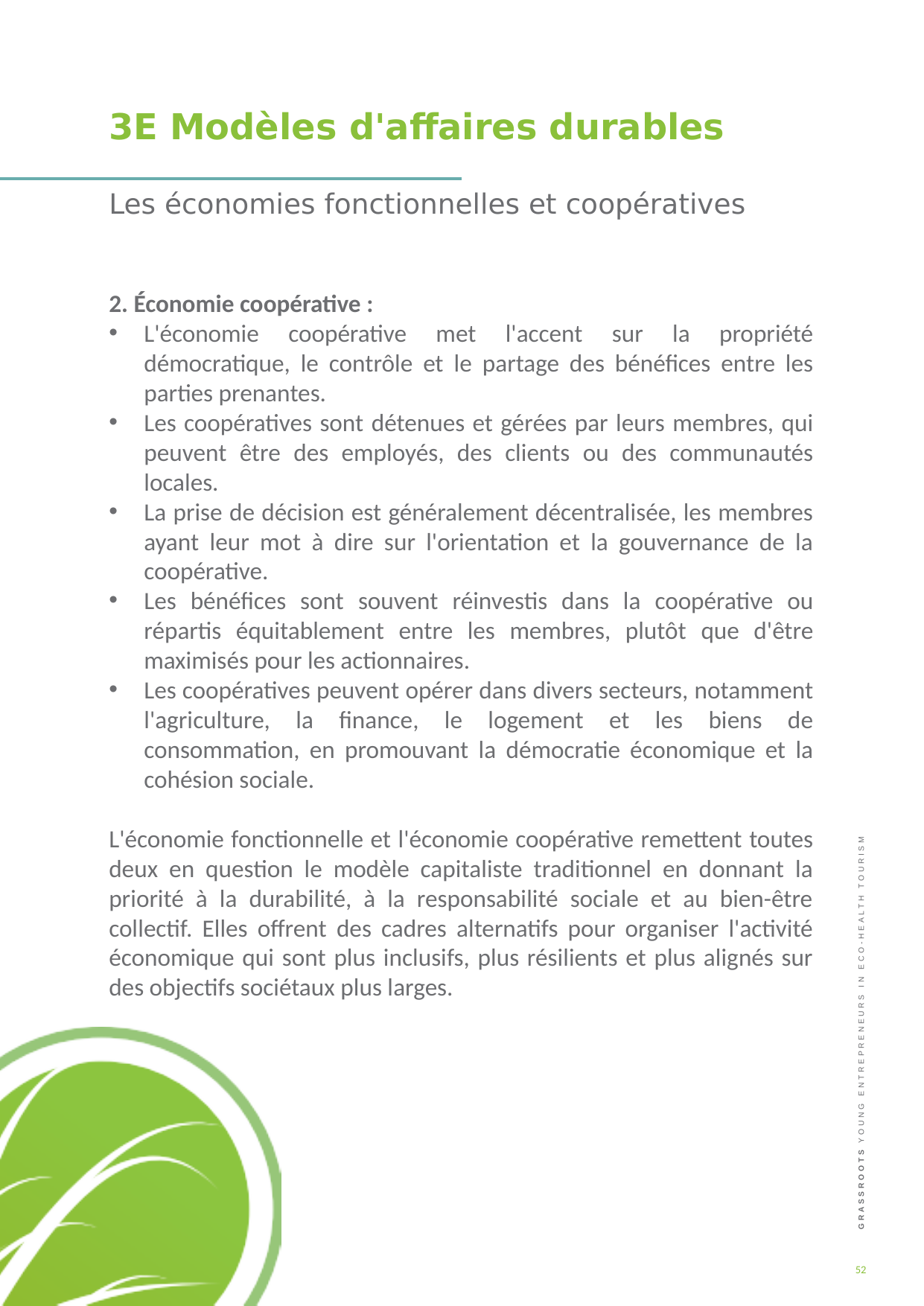

3E Modèles d'affaires durables
Les économies fonctionnelles et coopératives
2. Économie coopérative :
L'économie coopérative met l'accent sur la propriété démocratique, le contrôle et le partage des bénéfices entre les parties prenantes.
Les coopératives sont détenues et gérées par leurs membres, qui peuvent être des employés, des clients ou des communautés locales.
La prise de décision est généralement décentralisée, les membres ayant leur mot à dire sur l'orientation et la gouvernance de la coopérative.
Les bénéfices sont souvent réinvestis dans la coopérative ou répartis équitablement entre les membres, plutôt que d'être maximisés pour les actionnaires.
Les coopératives peuvent opérer dans divers secteurs, notamment l'agriculture, la finance, le logement et les biens de consommation, en promouvant la démocratie économique et la cohésion sociale.

L'économie fonctionnelle et l'économie coopérative remettent toutes deux en question le modèle capitaliste traditionnel en donnant la priorité à la durabilité, à la responsabilité sociale et au bien-être collectif. Elles offrent des cadres alternatifs pour organiser l'activité économique qui sont plus inclusifs, plus résilients et plus alignés sur des objectifs sociétaux plus larges.

52